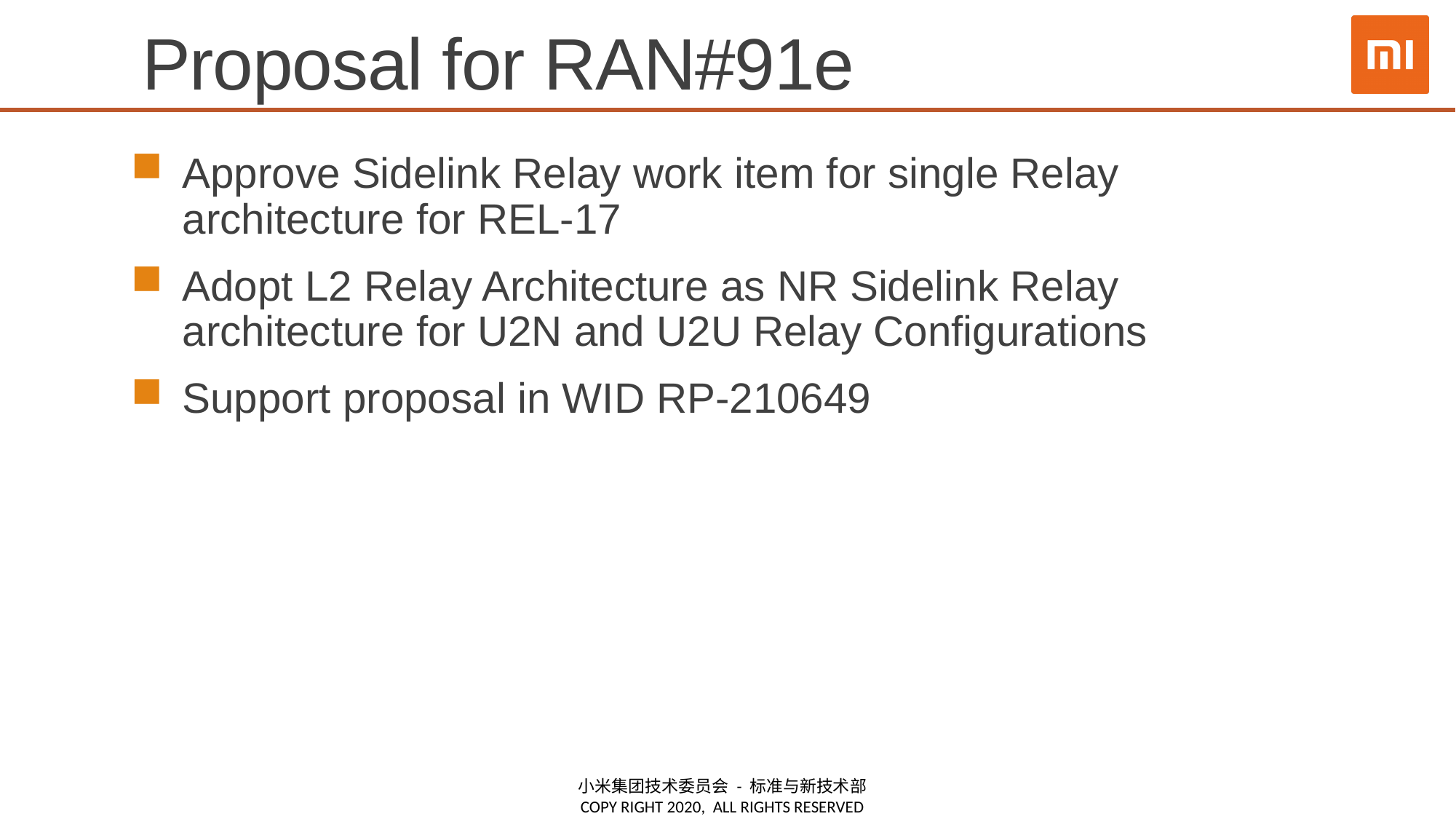

# Proposal for RAN#91e
Approve Sidelink Relay work item for single Relay architecture for REL-17
Adopt L2 Relay Architecture as NR Sidelink Relay architecture for U2N and U2U Relay Configurations
Support proposal in WID RP-210649